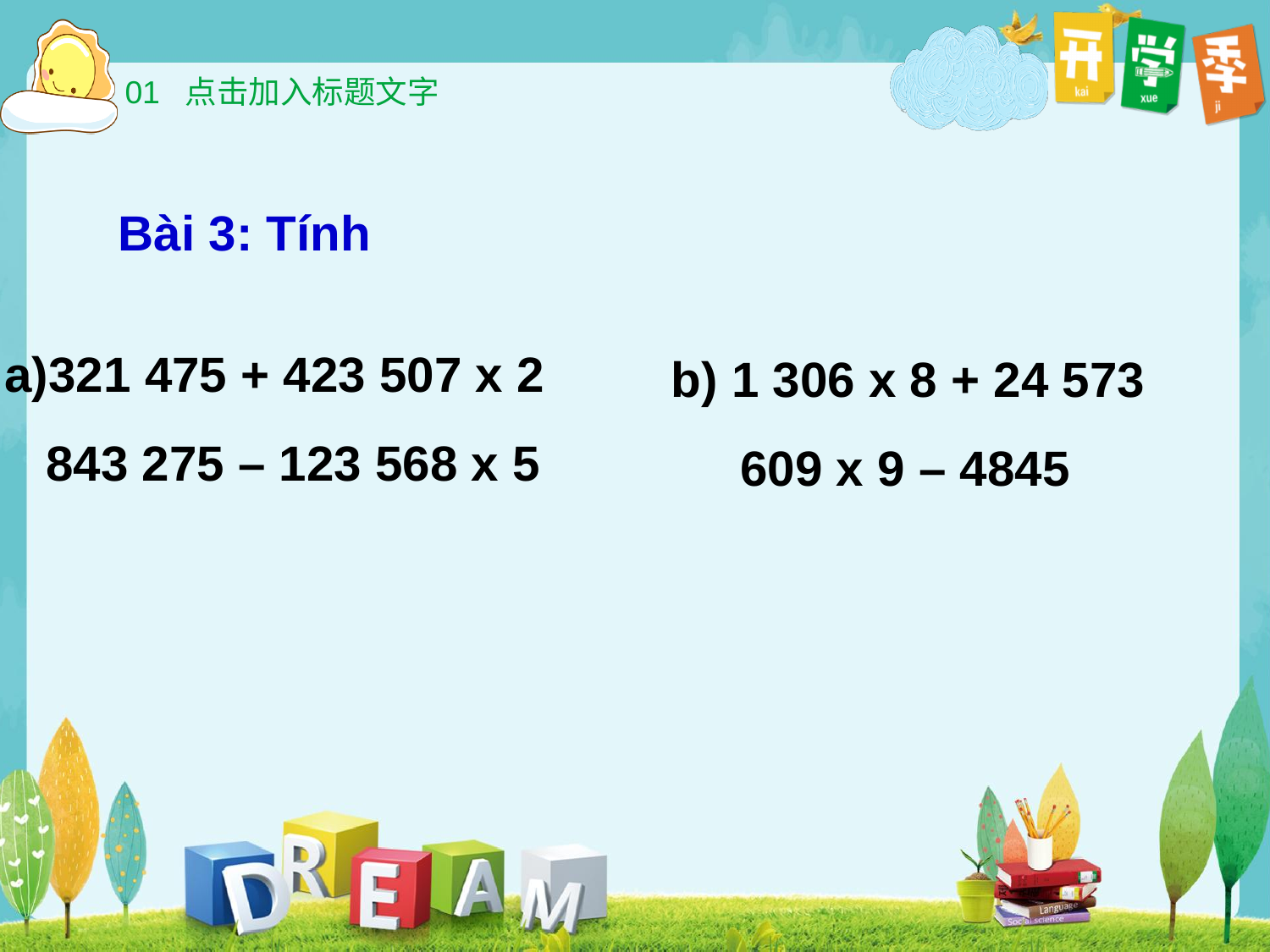

Bài 3: Tính
   a)321 475 + 423 507 x 2
      843 275 – 123 568 x 5
b) 1 306 x 8 + 24 573
     609 x 9 – 4845